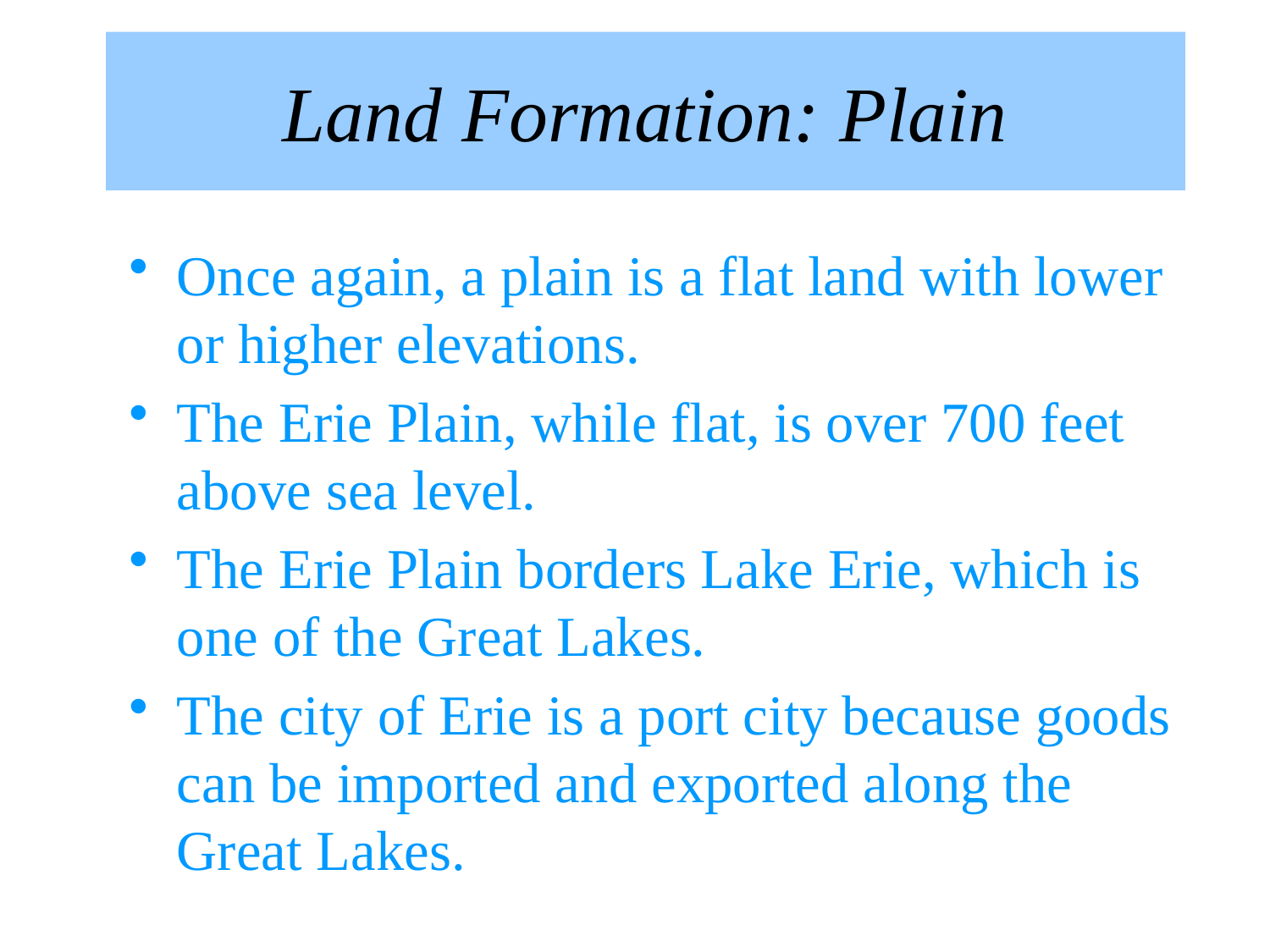

# Land Formation: Plain
Once again, a plain is a flat land with lower or higher elevations.
The Erie Plain, while flat, is over 700 feet above sea level.
The Erie Plain borders Lake Erie, which is one of the Great Lakes.
The city of Erie is a port city because goods can be imported and exported along the Great Lakes.